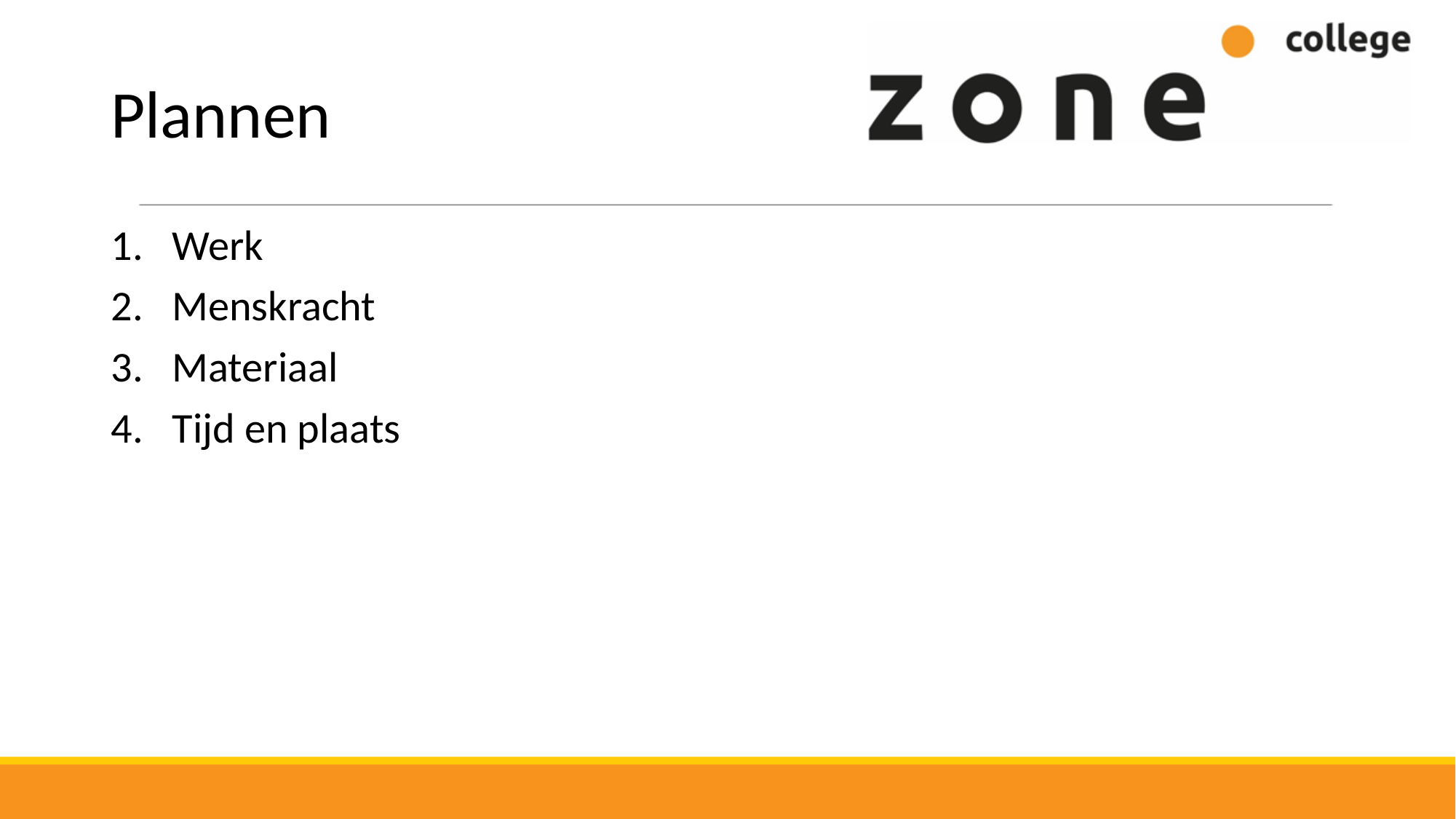

# Plannen
Werk
Menskracht
Materiaal
Tijd en plaats